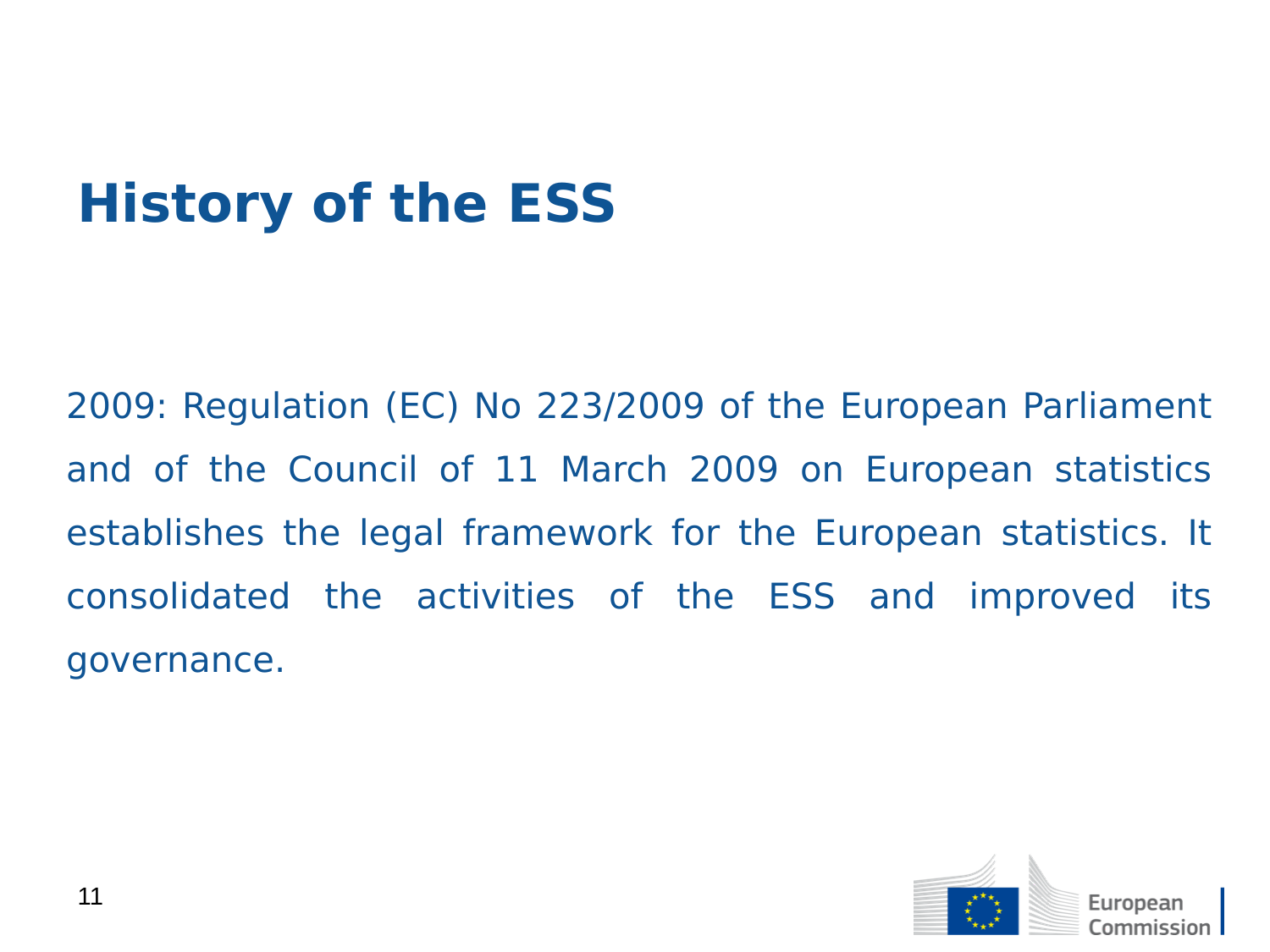

# History of the ESS
2009: Regulation (EC) No 223/2009 of the European Parliament and of the Council of 11 March 2009 on European statistics establishes the legal framework for the European statistics. It consolidated the activities of the ESS and improved its governance.

11